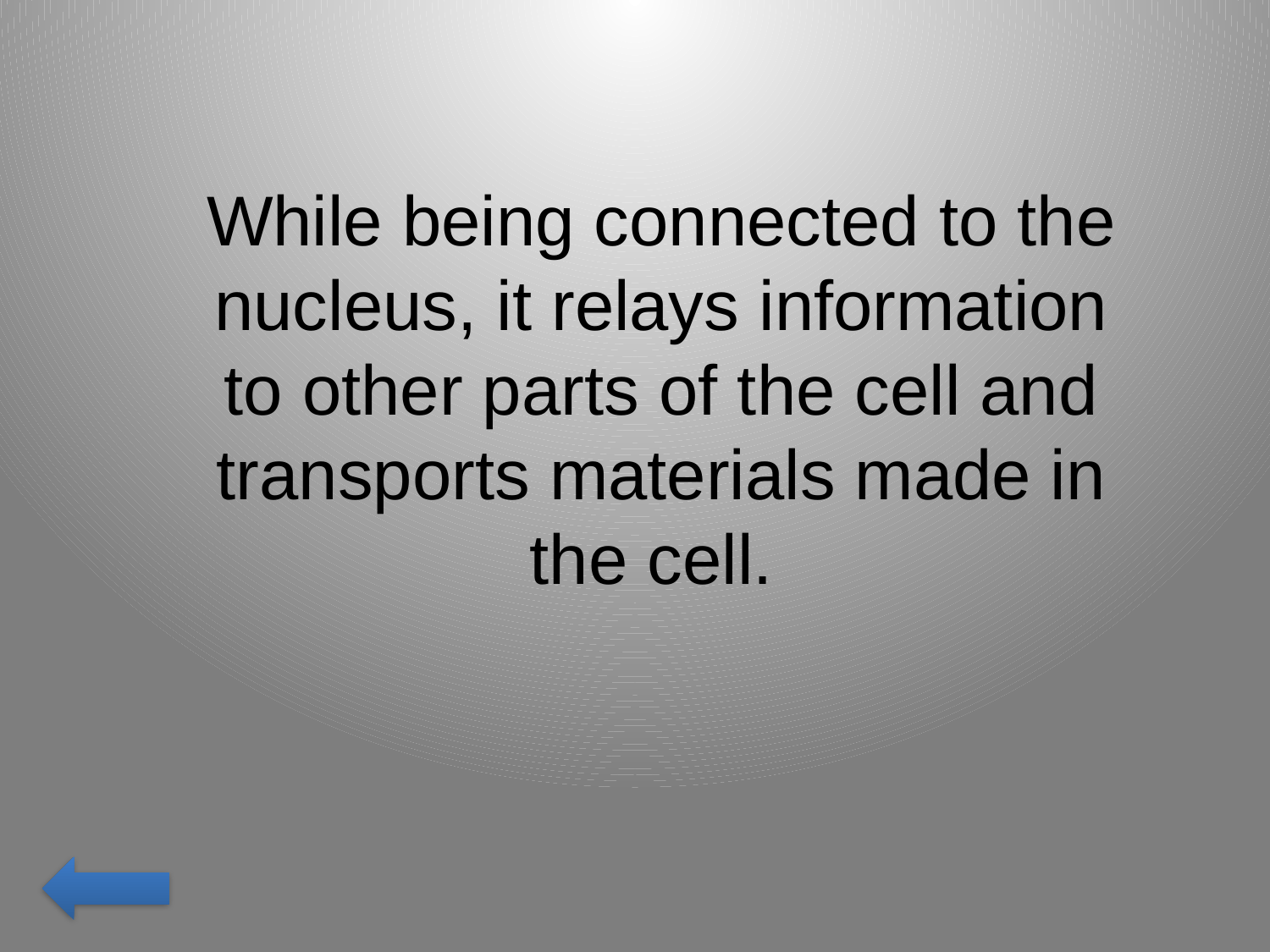

While being connected to the nucleus, it relays information to other parts of the cell and transports materials made in the cell.